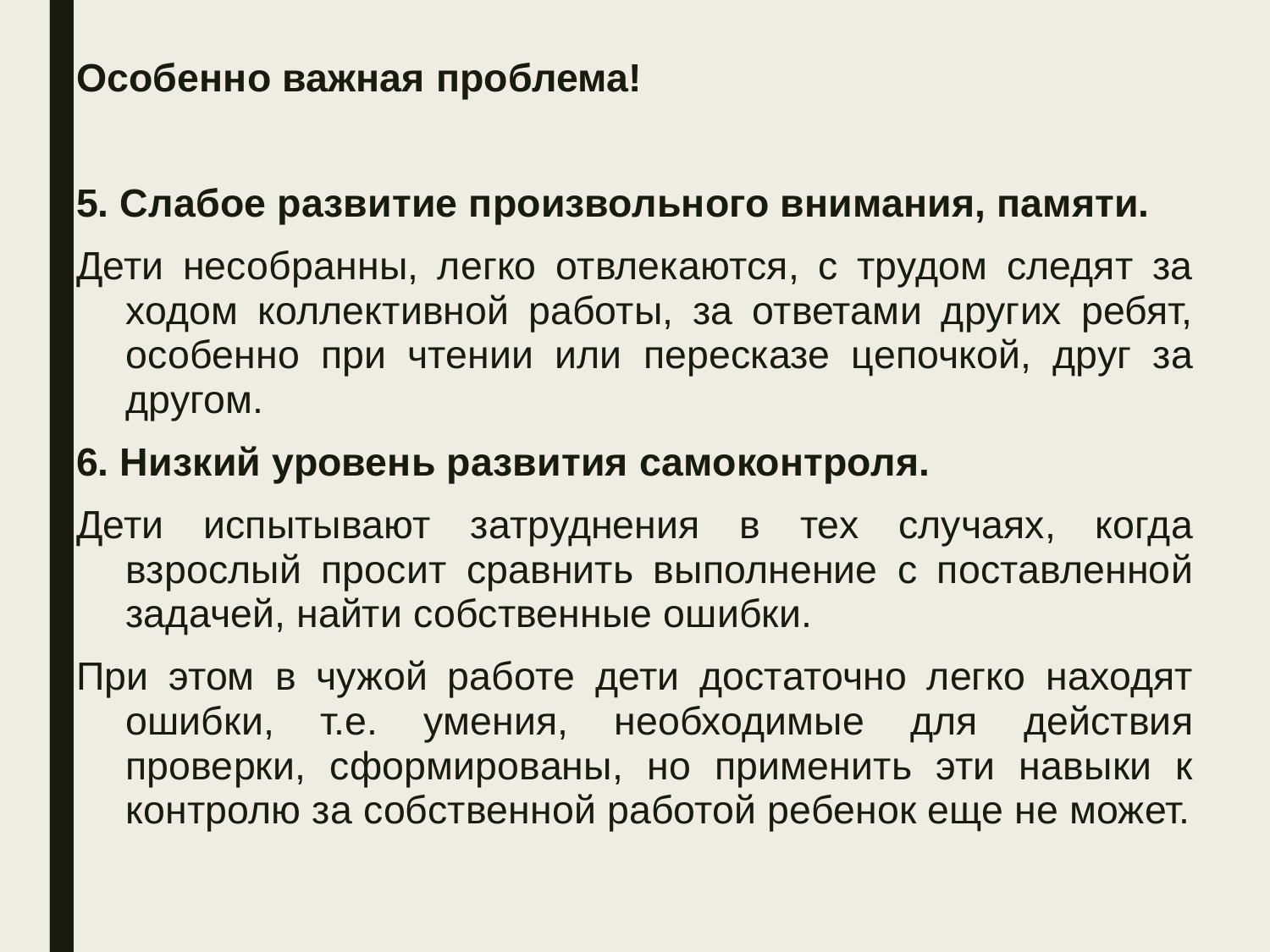

Особенно важная проблема!

5. Слабое развитие произвольного внимания, памяти.
Дети несобранны, легко отвлекаются, с трудом следят за ходом коллективной работы, за ответами других ребят, особенно при чтении или пересказе цепочкой, друг за другом.
6. Низкий уровень развития самоконтроля.
Дети испытывают затруднения в тех случаях, когда взрослый просит сравнить выполнение с поставленной задачей, найти собственные ошибки.
При этом в чужой работе дети достаточно легко находят ошибки, т.е. умения, необходимые для действия проверки, сформированы, но применить эти навыки к контролю за собственной работой ребенок еще не может.